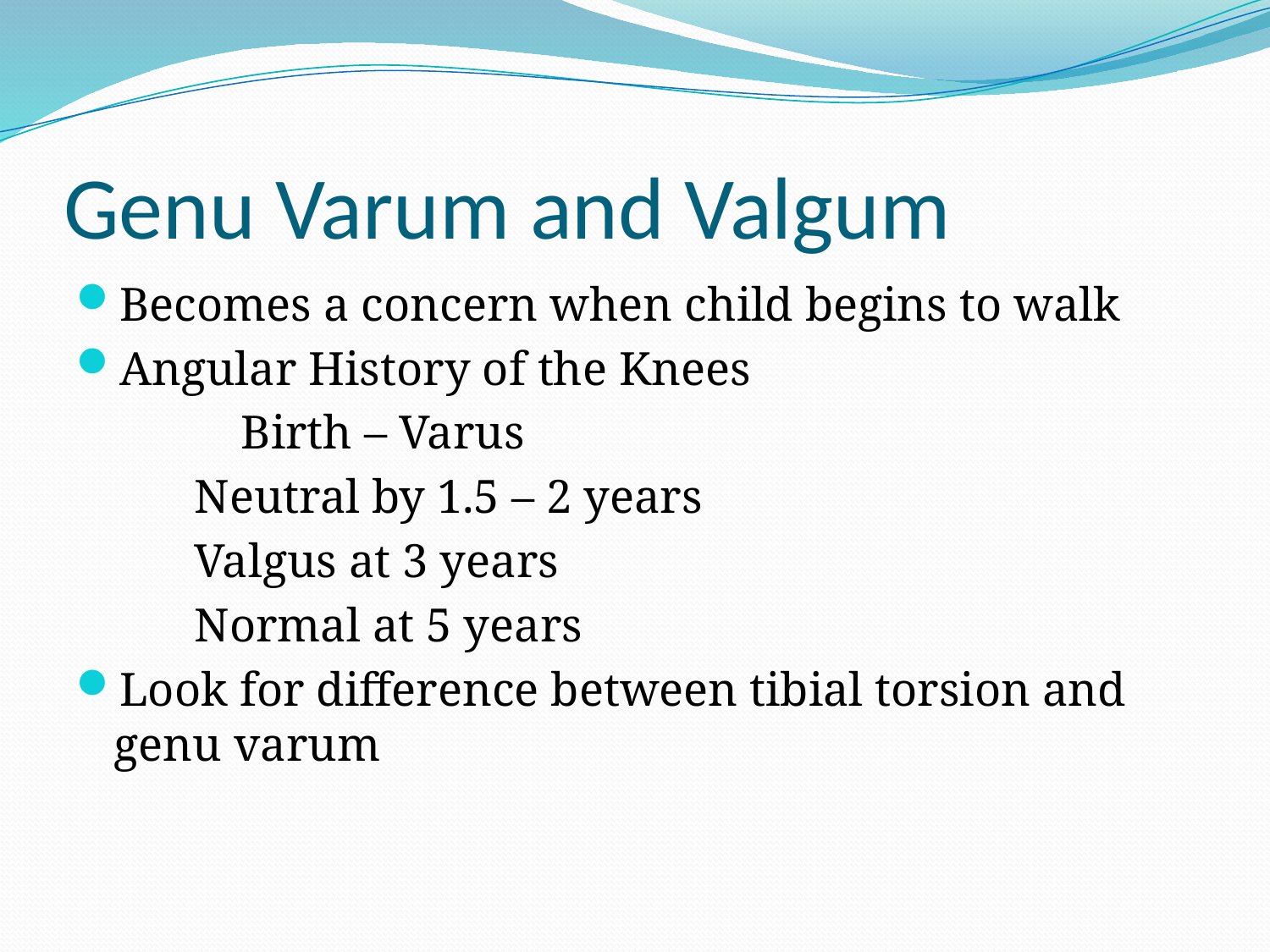

# Genu Varum and Valgum
Becomes a concern when child begins to walk
Angular History of the Knees
		Birth – Varus
          Neutral by 1.5 – 2 years
          Valgus at 3 years
          Normal at 5 years
Look for difference between tibial torsion and genu varum